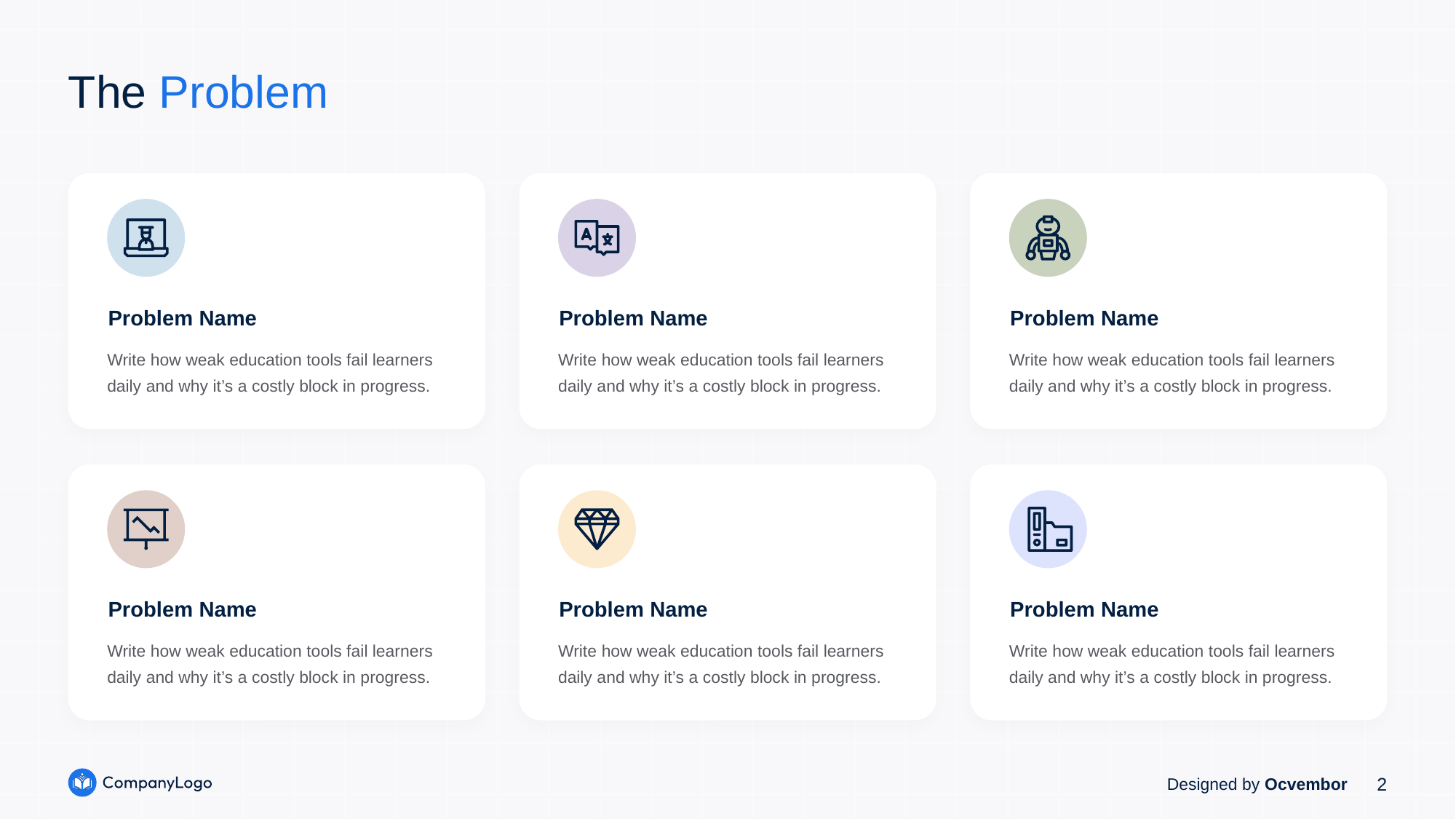

# The Problem

Problem Name
Problem Name
Problem Name
Write how weak education tools fail learners daily and why it’s a costly block in progress.
Write how weak education tools fail learners daily and why it’s a costly block in progress.
Write how weak education tools fail learners daily and why it’s a costly block in progress.

Problem Name
Problem Name
Problem Name
Write how weak education tools fail learners daily and why it’s a costly block in progress.
Write how weak education tools fail learners daily and why it’s a costly block in progress.
Write how weak education tools fail learners daily and why it’s a costly block in progress.